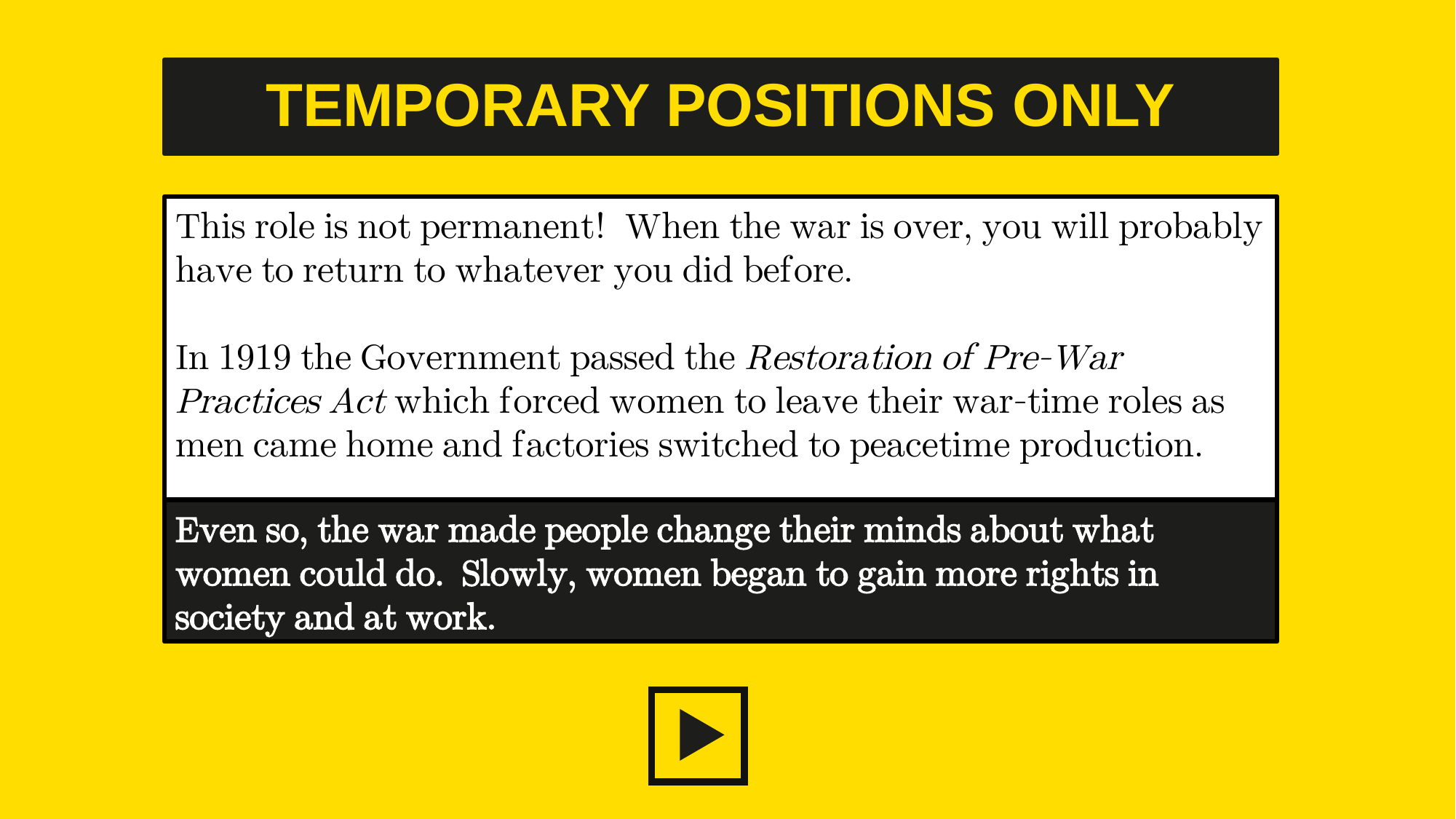

TEMPORARY POSITIONS ONLY
This role is not permanent!  When the war is over, you will probably have to return to whatever you did before.

In 1919 the Government passed the Restoration of Pre-War Practices Act which forced women to leave their war-time roles as men came home and factories switched to peacetime production.

Even so, the war made people change their minds about what women could do.  Slowly, women began to gain more rights in society and at work.